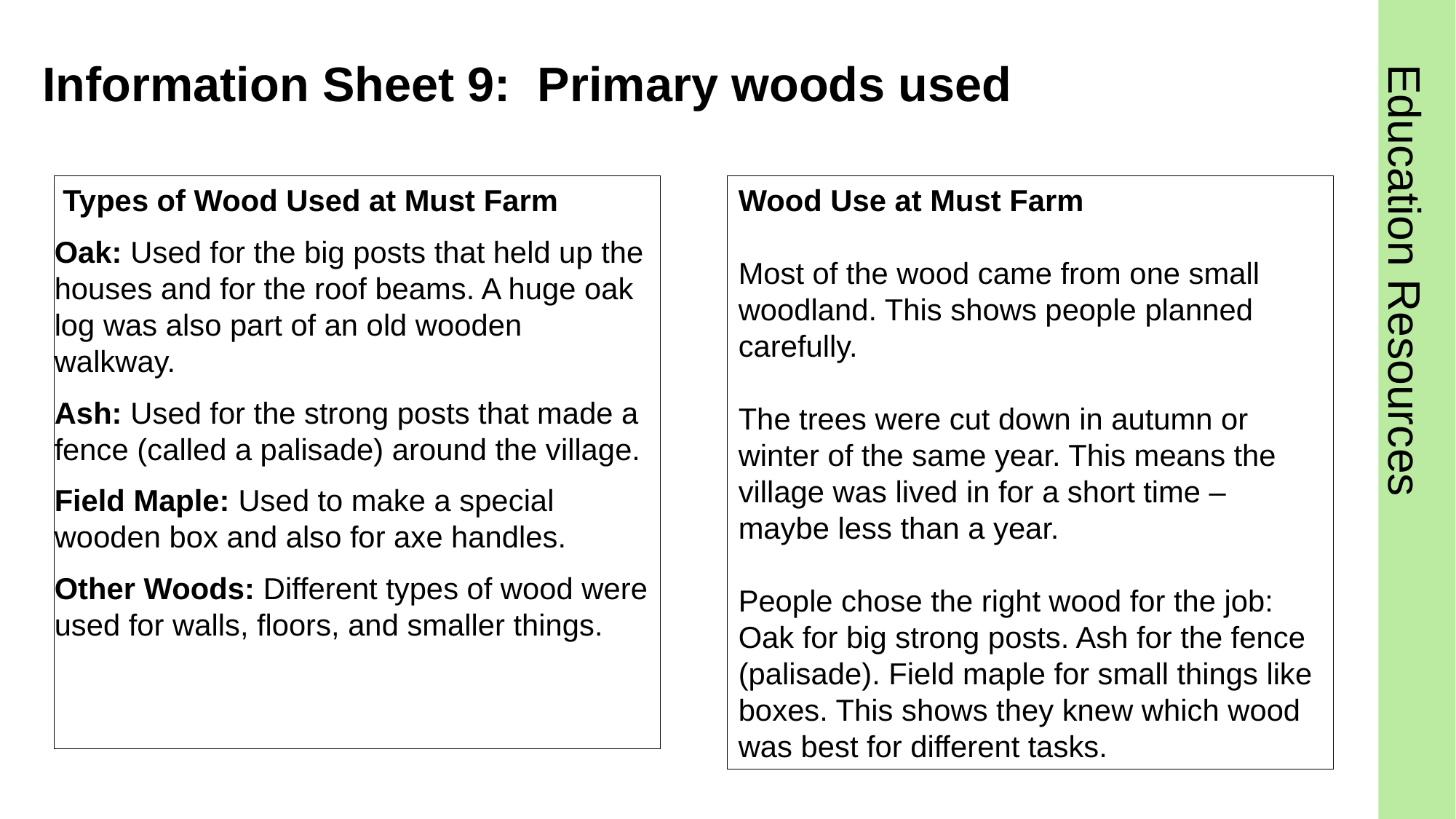

# Information Sheet 9:  Primary woods used
 Types of Wood Used at Must Farm
Oak: Used for the big posts that held up the houses and for the roof beams. A huge oak log was also part of an old wooden walkway.
Ash: Used for the strong posts that made a fence (called a palisade) around the village.
Field Maple: Used to make a special wooden box and also for axe handles.
Other Woods: Different types of wood were used for walls, floors, and smaller things.
Wood Use at Must Farm

Most of the wood came from one small woodland. This shows people planned carefully.

The trees were cut down in autumn or winter of the same year. This means the village was lived in for a short time – maybe less than a year.

People chose the right wood for the job:
Oak for big strong posts. Ash for the fence (palisade). Field maple for small things like boxes. This shows they knew which wood was best for different tasks.